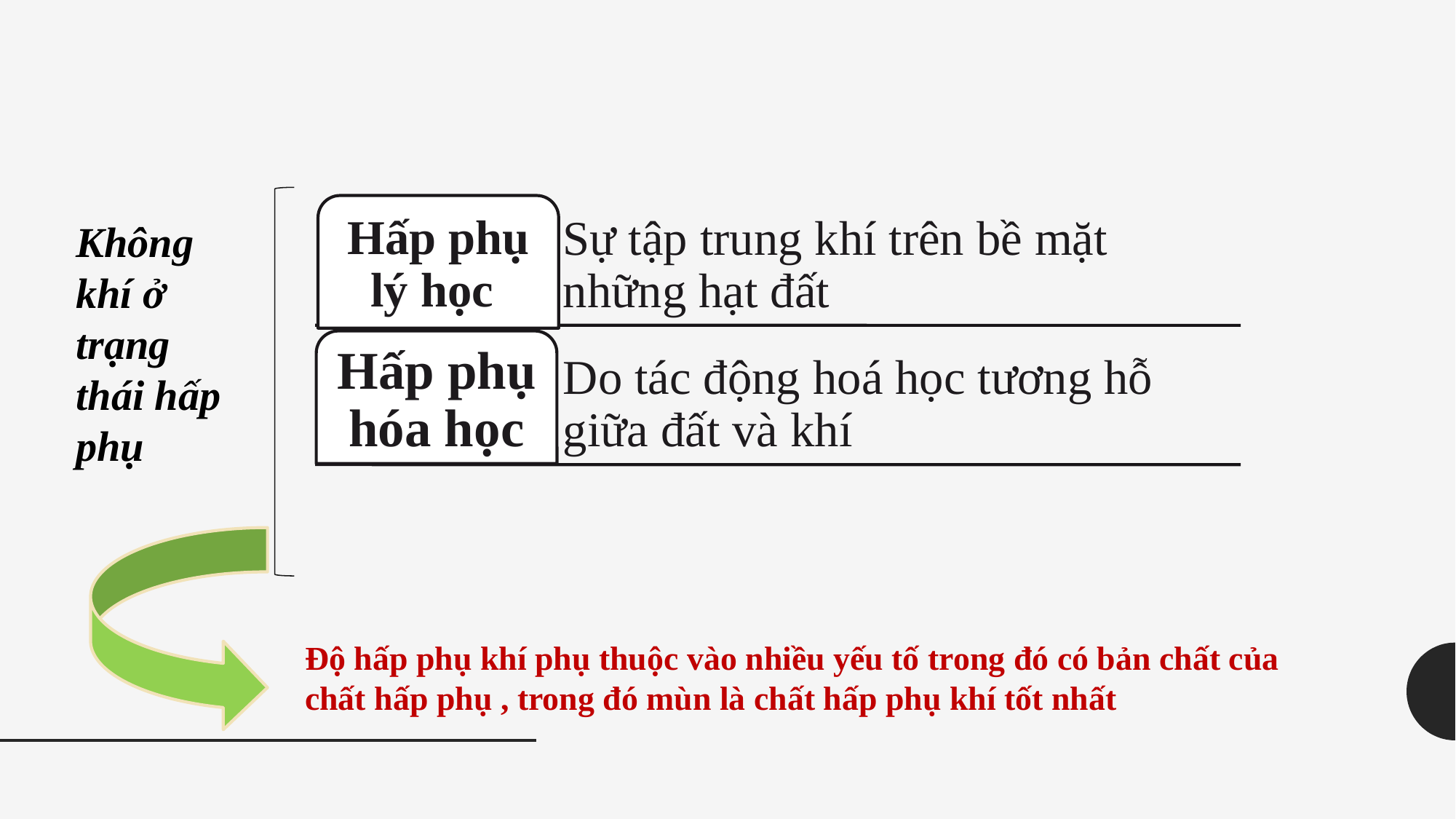

Sự tập trung khí trên bề mặt những hạt đất
Hấp phụ lý học
Do tác động hoá học tương hỗ giữa đất và khí
Hấp phụ hóa học

Không khí ở trạng thái hấp phụ

Độ hấp phụ khí phụ thuộc vào nhiều yếu tố trong đó có bản chất của chất hấp phụ , trong đó mùn là chất hấp phụ khí tốt nhất